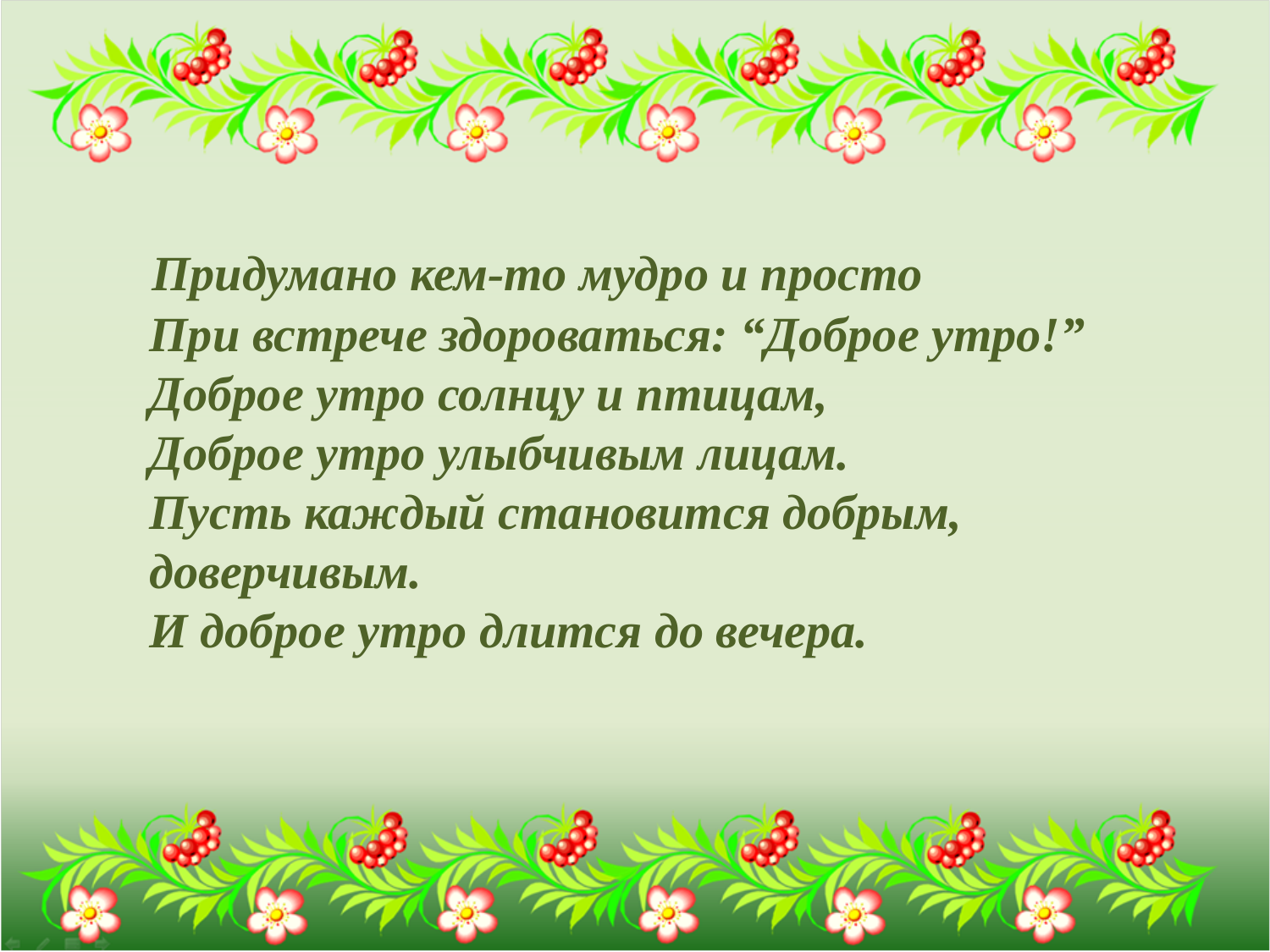

#
    Придумано кем-то мудро и просто
При встрече здороваться: “Доброе утро!”
Доброе утро солнцу и птицам,
Доброе утро улыбчивым лицам.
Пусть каждый становится добрым, доверчивым.
И доброе утро длится до вечера.